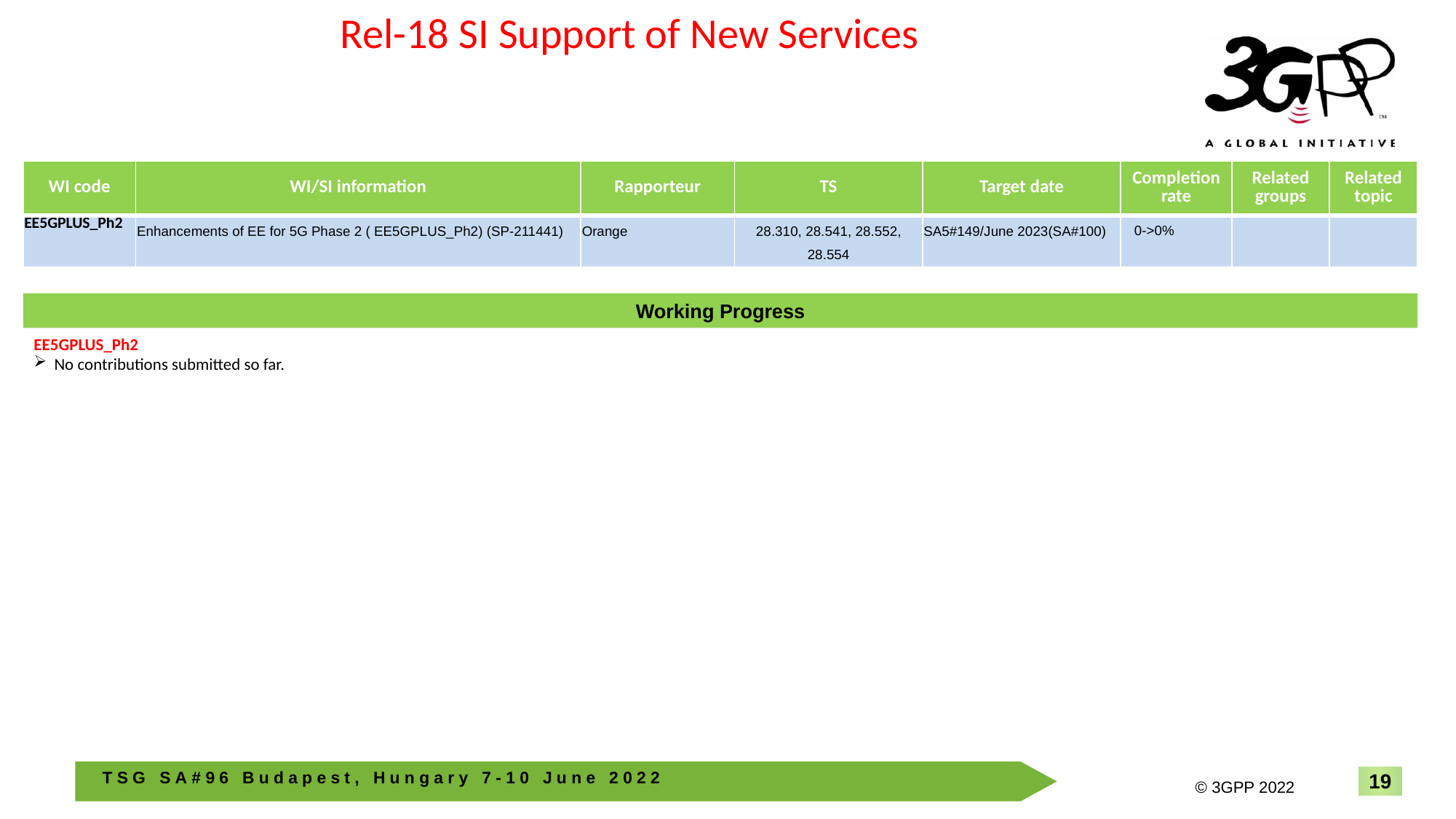

Rel-18 SI Support of New Services
| WI code | WI/SI information | Rapporteur | TS | Target date | Completion rate | Related groups | Related topic |
| --- | --- | --- | --- | --- | --- | --- | --- |
| EE5GPLUS\_Ph2 | Enhancements of EE for 5G Phase 2 ( EE5GPLUS\_Ph2) (SP-211441) | Orange | 28.310, 28.541, 28.552, 28.554 | SA5#149/June 2023(SA#100) | 0->0% |  |  |
Working Progress
EE5GPLUS_Ph2
No contributions submitted so far.